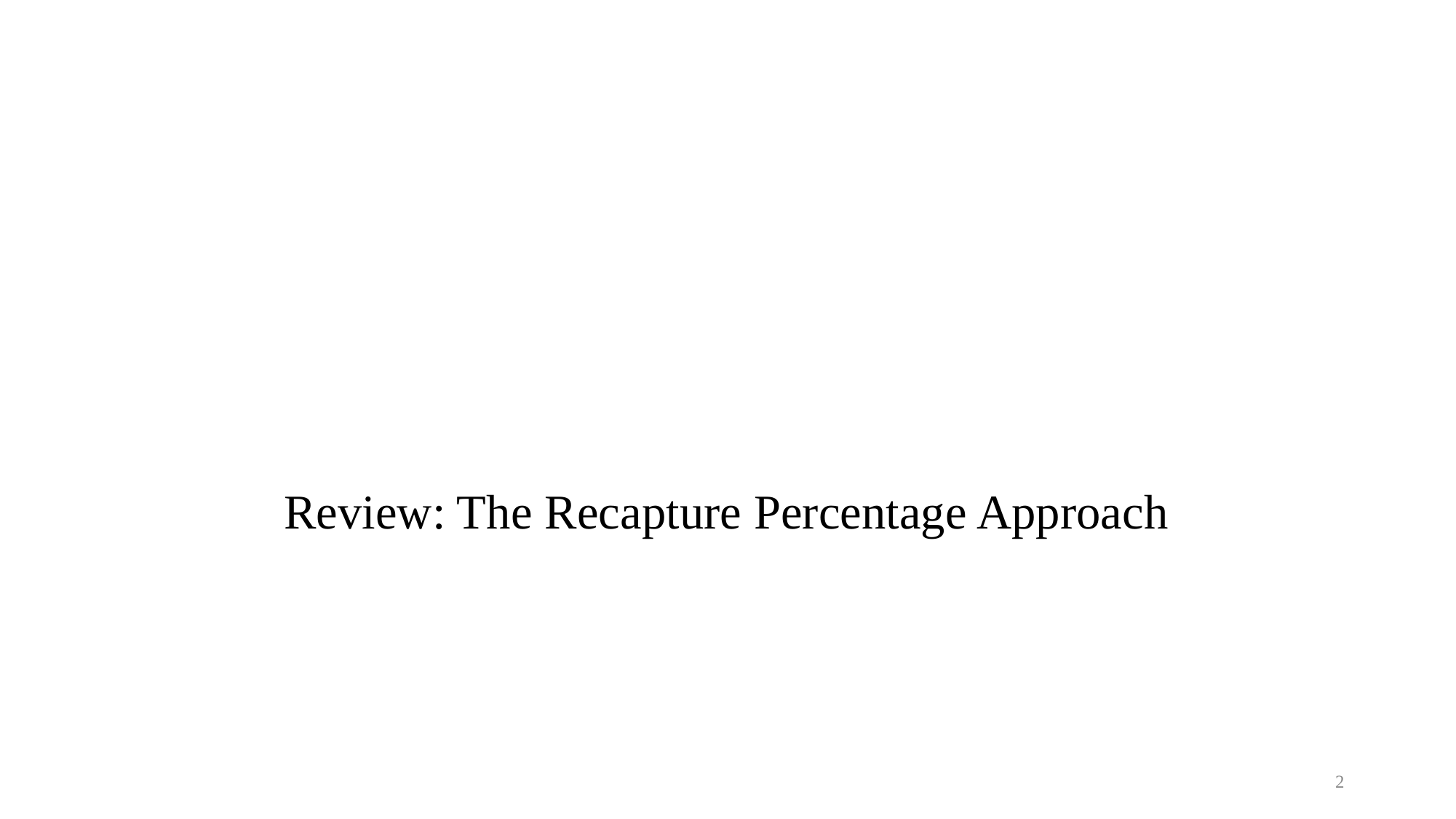

# Review: The Recapture Percentage Approach

2